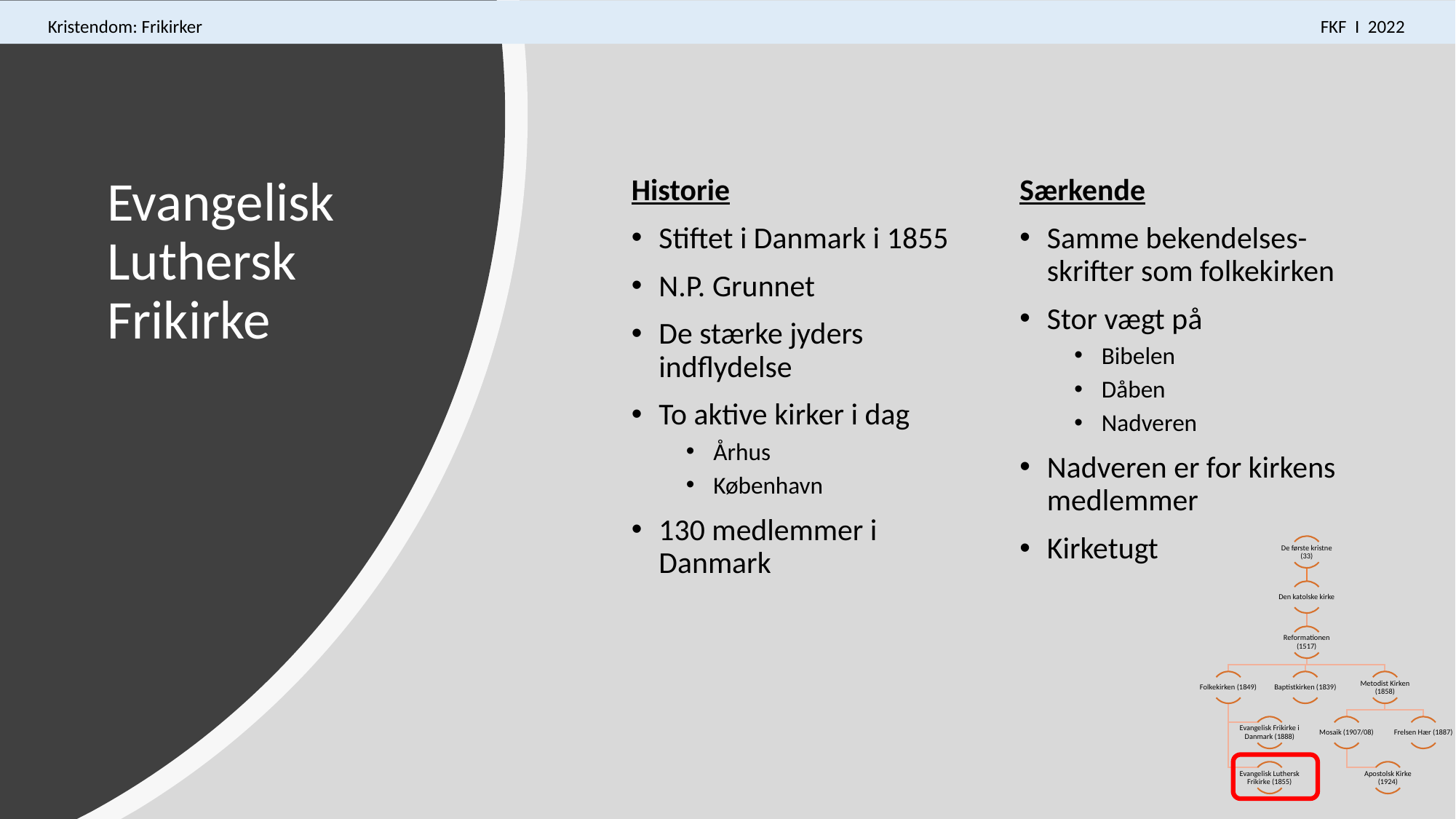

Kristendom: Frikirker			       								FKF  I  2022
# Evangelisk Luthersk Frikirke
Historie
Stiftet i Danmark i 1855
N.P. Grunnet
De stærke jyders indflydelse
To aktive kirker i dag
Århus
København
130 medlemmer i Danmark
Særkende
Samme bekendelses-skrifter som folkekirken
Stor vægt på
Bibelen
Dåben
Nadveren
Nadveren er for kirkens medlemmer
Kirketugt
De første kristne (33)
Den katolske kirke
Reformationen (1517)
Folkekirken (1849)
Evangelisk Frikirke i Danmark (1888)
Evangelisk Luthersk Frikirke (1855)
Baptistkirken (1839)
Metodist Kirken (1858)
Mosaik (1907/08)
Apostolsk Kirke (1924)
Frelsen Hær (1887)